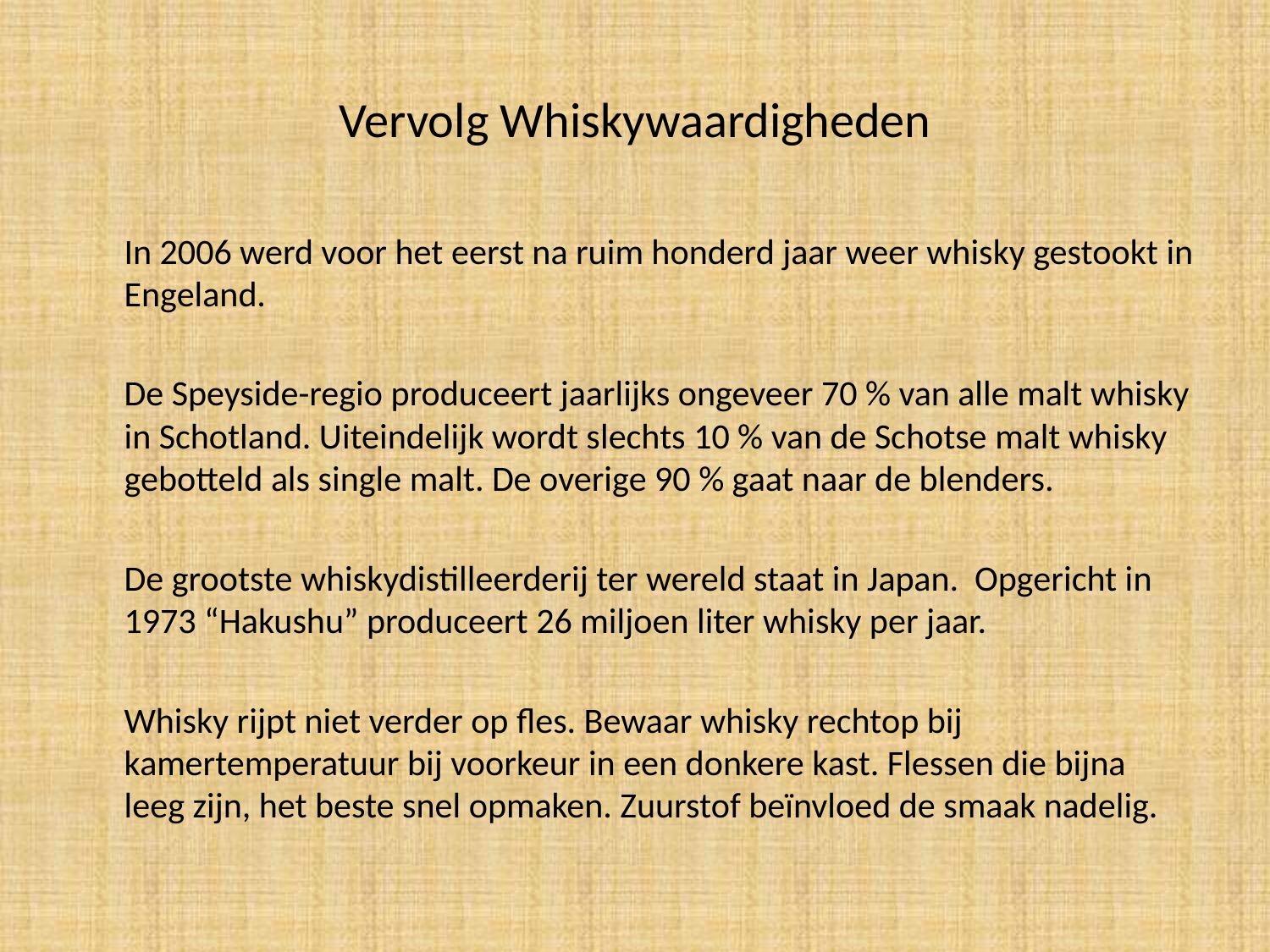

# Vervolg Whiskywaardigheden
	In 2006 werd voor het eerst na ruim honderd jaar weer whisky gestookt in Engeland.

	De Speyside-regio produceert jaarlijks ongeveer 70 % van alle malt whisky in Schotland. Uiteindelijk wordt slechts 10 % van de Schotse malt whisky gebotteld als single malt. De overige 90 % gaat naar de blenders.

	De grootste whiskydistilleerderij ter wereld staat in Japan.  Opgericht in 1973 “Hakushu” produceert 26 miljoen liter whisky per jaar.

	Whisky rijpt niet verder op fles. Bewaar whisky rechtop bij kamertemperatuur bij voorkeur in een donkere kast. Flessen die bijna leeg zijn, het beste snel opmaken. Zuurstof beïnvloed de smaak nadelig.